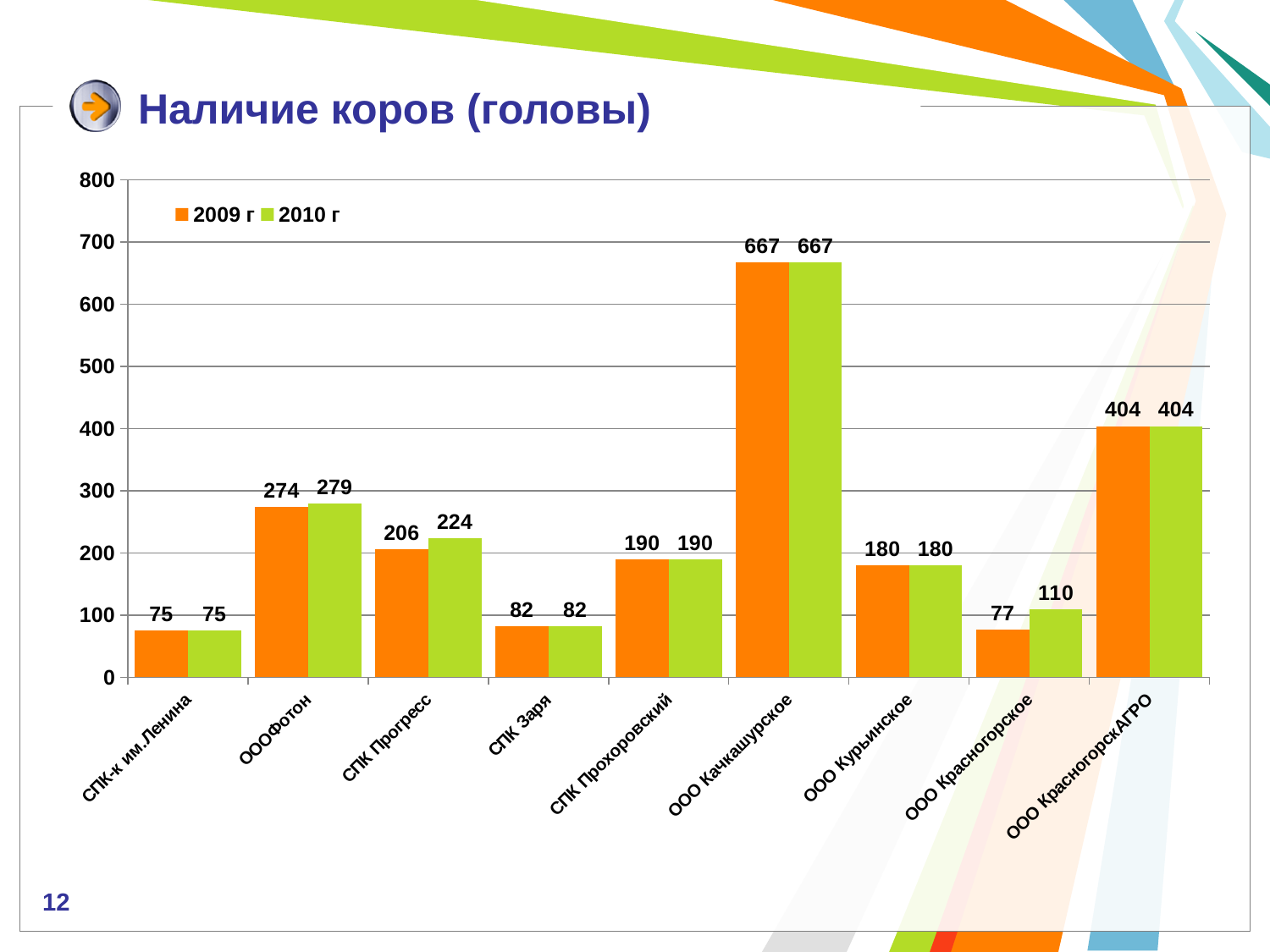

# Наличие коров (головы)

### Chart

| Category | 2009 г | 2010 г |
|---|---|---|
| СПК-к им.Ленина | 75.0 | 75.0 |
| ОООФотон | 274.0 | 279.0 |
| СПК Прогресс | 206.0 | 224.0 |
| СПК Заря | 82.0 | 82.0 |
| СПК Прохоровский | 190.0 | 190.0 |
| ООО Качкашурское | 667.0 | 667.0 |
| ООО Курьинское | 180.0 | 180.0 |
| ООО Красногорское | 77.0 | 110.0 |
| ООО КрасногорскАГРО | 404.0 | 404.0 |
12